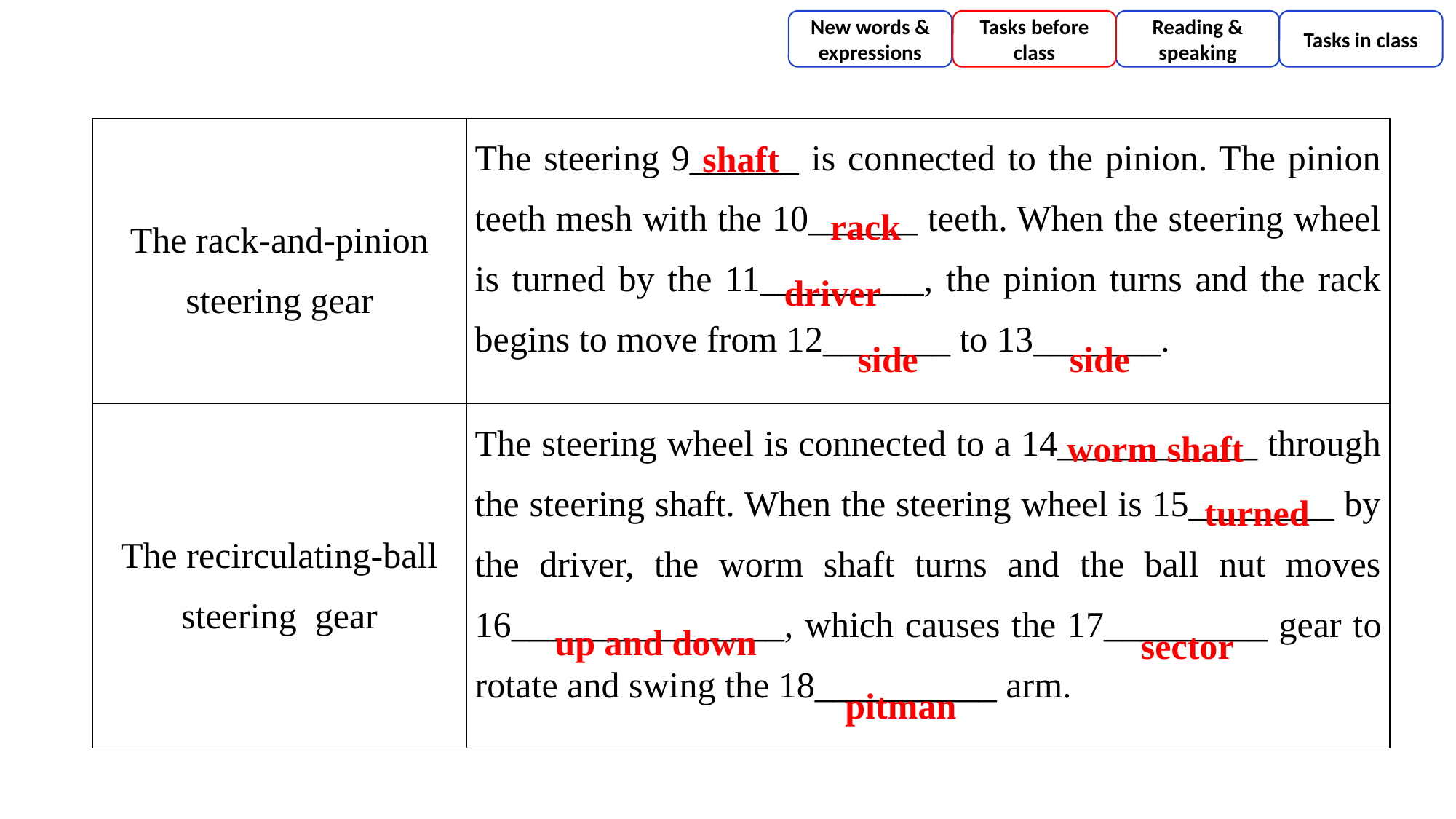

New words & expressions
Tasks before class
Reading & speaking
Tasks in class
| The rack-and-pinion steering gear | The steering 9\_\_\_\_\_\_ is connected to the pinion. The pinion teeth mesh with the 10\_\_\_\_\_\_ teeth. When the steering wheel is turned by the 11\_\_\_\_\_\_\_\_\_, the pinion turns and the rack begins to move from 12\_\_\_\_\_\_\_ to 13\_\_\_\_\_\_\_. |
| --- | --- |
| The recirculating-ball steering gear | The steering wheel is connected to a 14\_\_\_\_\_\_\_\_\_\_\_ through the steering shaft. When the steering wheel is 15\_\_\_\_\_\_\_\_ by the driver, the worm shaft turns and the ball nut moves 16\_\_\_\_\_\_\_\_\_\_\_\_\_\_\_, which causes the 17\_\_\_\_\_\_\_\_\_ gear to rotate and swing the 18\_\_\_\_\_\_\_\_\_\_ arm. |
shaft
rack
driver
side
side
worm shaft
 turned
up and down
sector
pitman